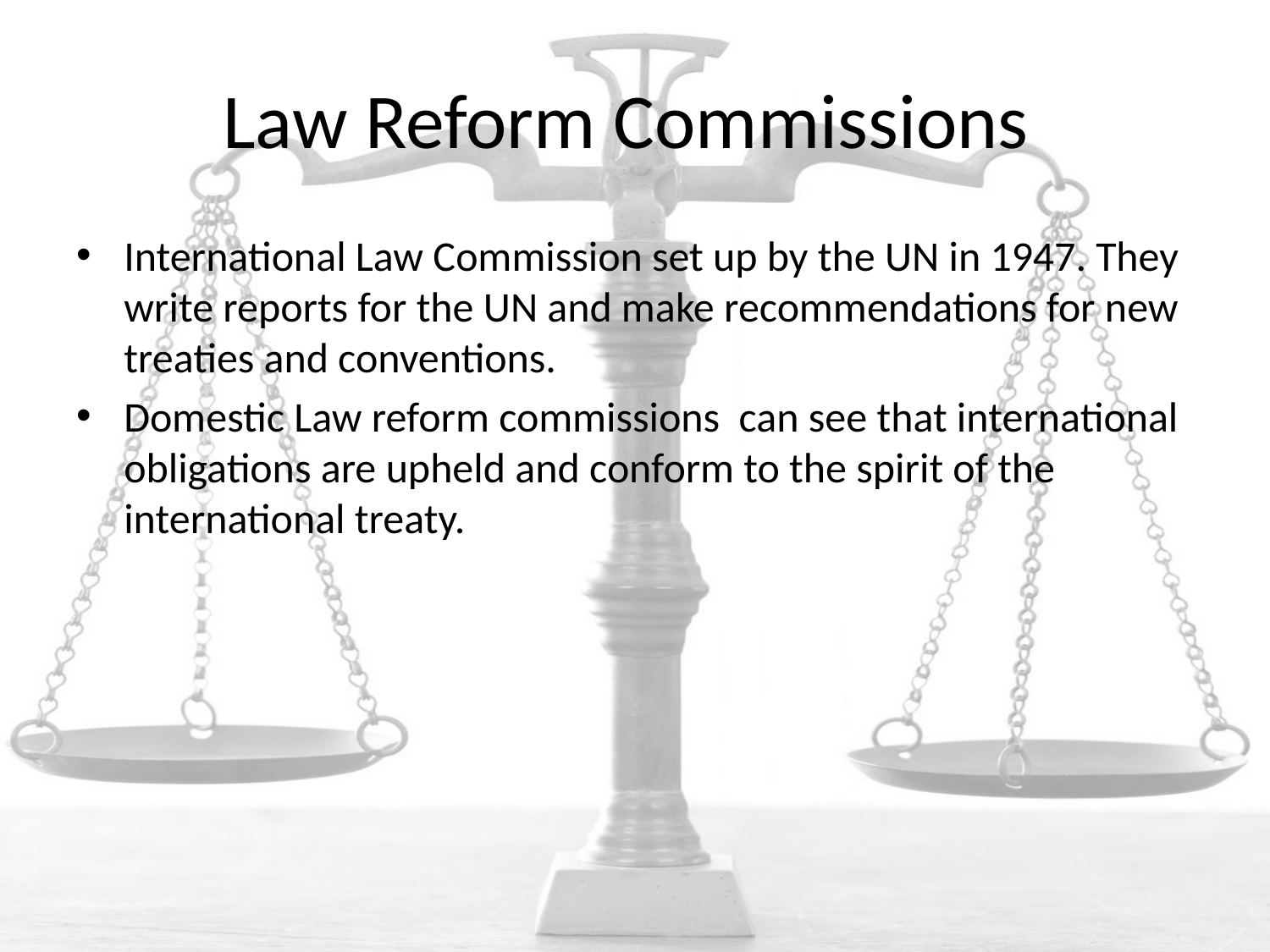

# Law Reform Commissions
International Law Commission set up by the UN in 1947. They write reports for the UN and make recommendations for new treaties and conventions.
Domestic Law reform commissions  can see that international obligations are upheld and conform to the spirit of the international treaty.